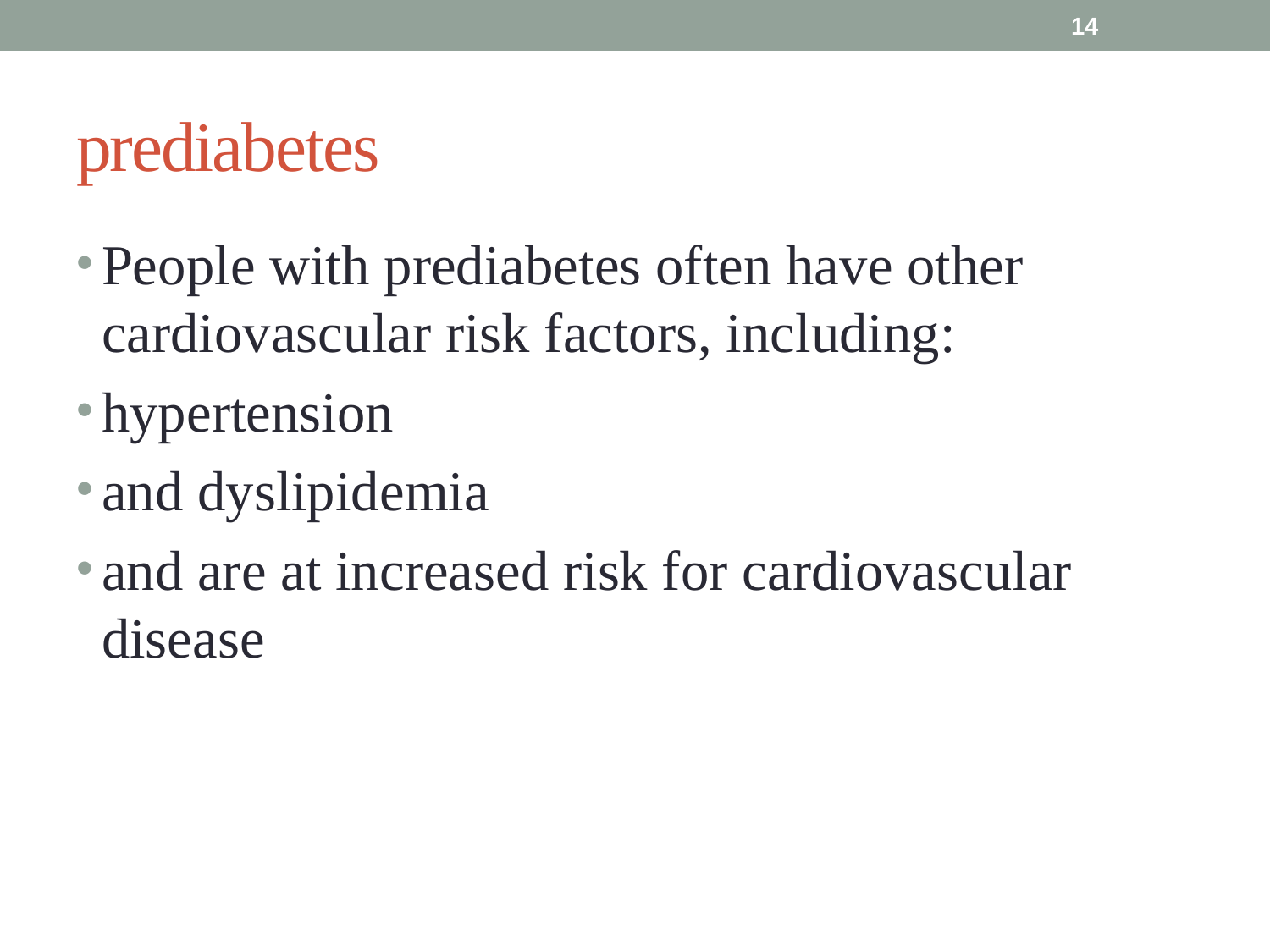

14
# prediabetes
People with prediabetes often have other cardiovascular risk factors, including:
hypertension
and dyslipidemia
and are at increased risk for cardiovascular disease